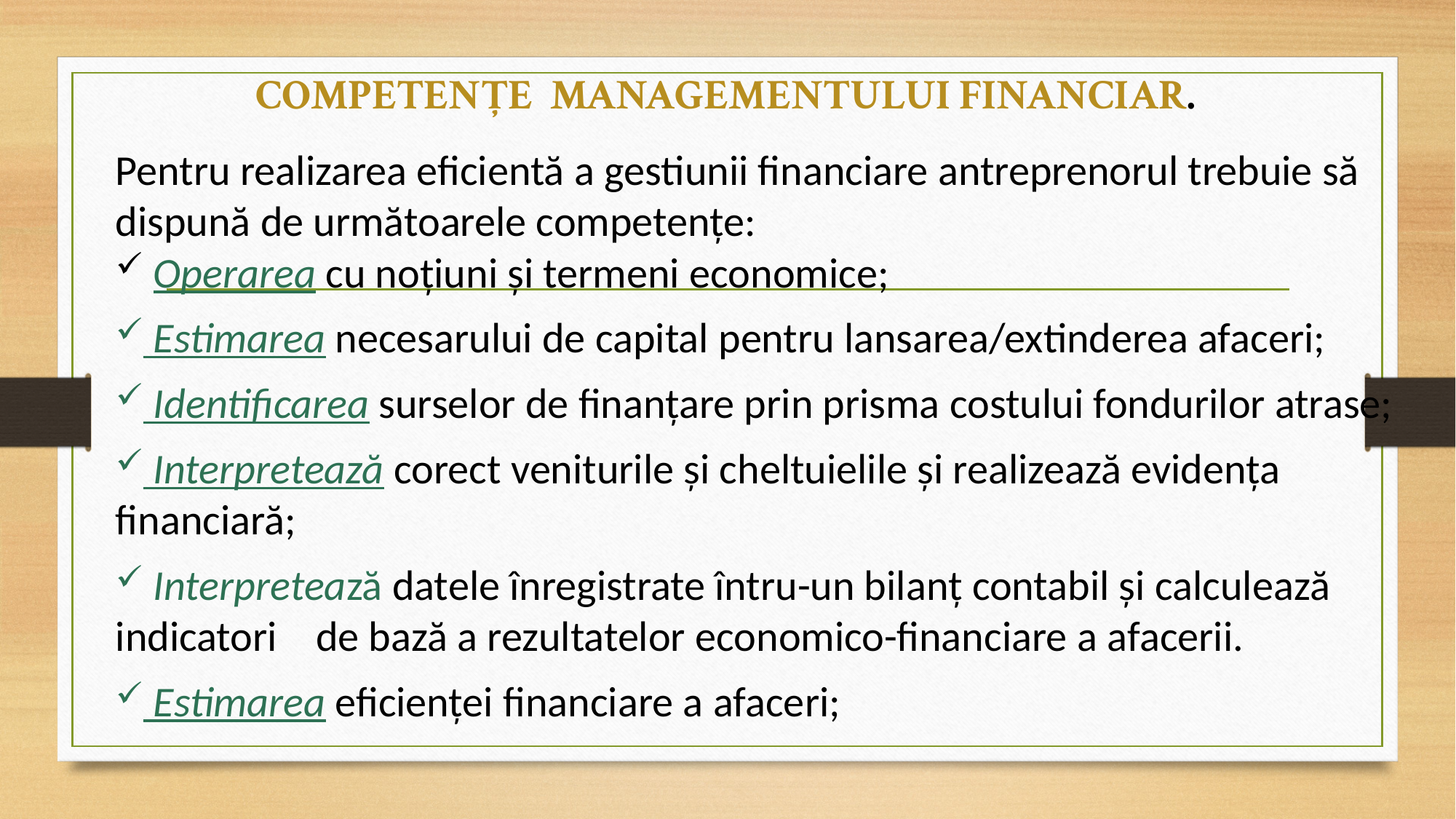

COMPETENȚE  MANAGEMENTULUI FINANCIAR.
Pentru realizarea eficientă a gestiunii financiare antreprenorul trebuie să dispună de următoarele competențe:
 Operarea cu noțiuni și termeni economice;

 Estimarea necesarului de capital pentru lansarea/extinderea afaceri;

 Identificarea surselor de finanțare prin prisma costului fondurilor atrase;

 Interpretează corect veniturile și cheltuielile și realizează evidența financiară;

 Interpretează datele înregistrate întru-un bilanț contabil și calculează indicatori    de bază a rezultatelor economico-financiare a afacerii.

 Estimarea eficienței financiare a afaceri;